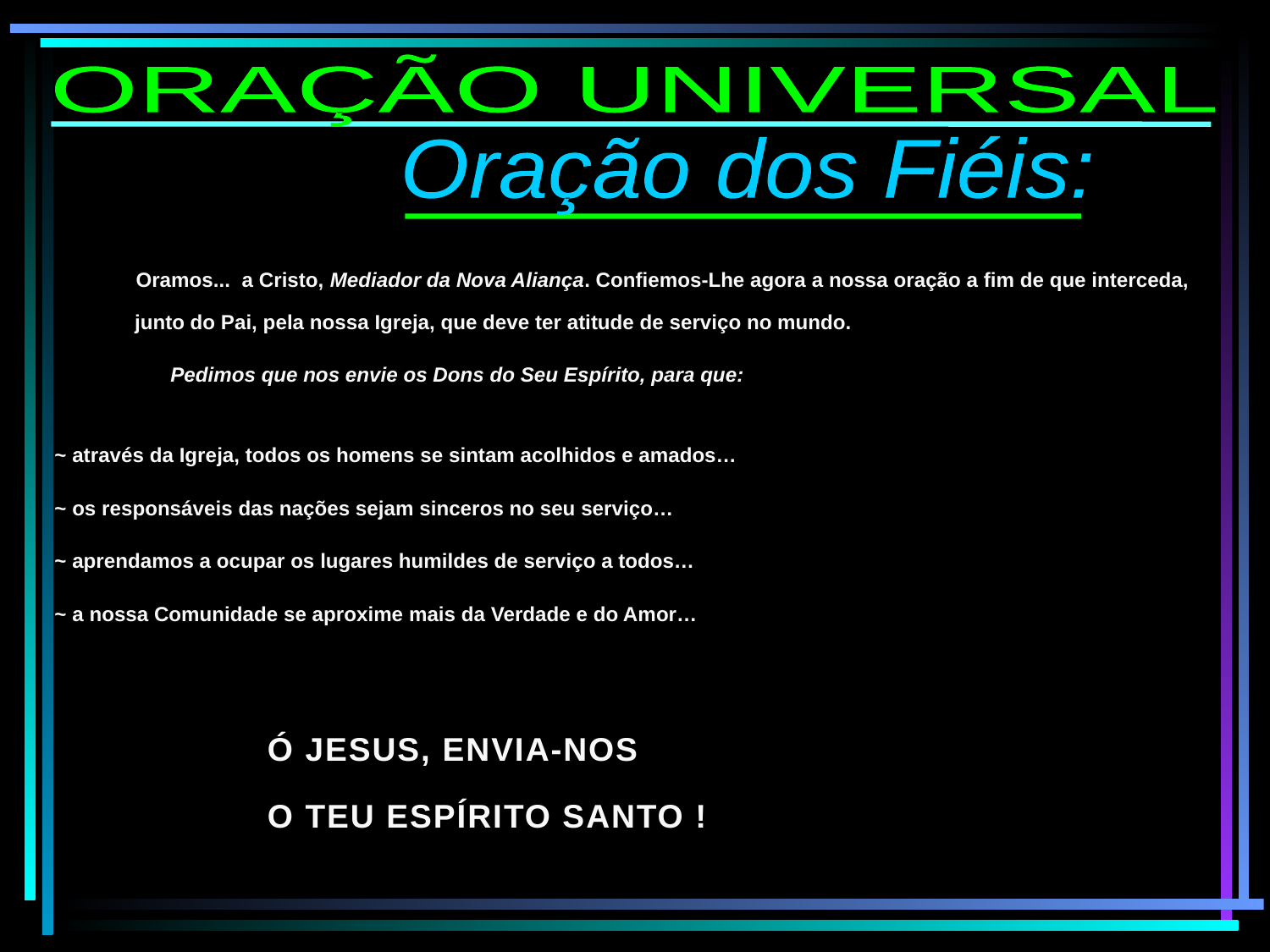

ORAÇÃO UNIVERSAL

Oração dos Fiéis:

Oramos...  a Cristo, Mediador da Nova Aliança. Confiemos-Lhe agora a nossa oração a fim de que interceda, junto do Pai, pela nossa Igreja, que deve ter atitude de serviço no mundo.
      Pedimos que nos envie os Dons do Seu Espírito, para que:

 ~ através da Igreja, todos os homens se sintam acolhidos e amados…
 ~ os responsáveis das nações sejam sinceros no seu serviço…
 ~ aprendamos a ocupar os lugares humildes de serviço a todos…
 ~ a nossa Comunidade se aproxime mais da Verdade e do Amor…
Ó jesus, envia-nos
O teu espírito santo !